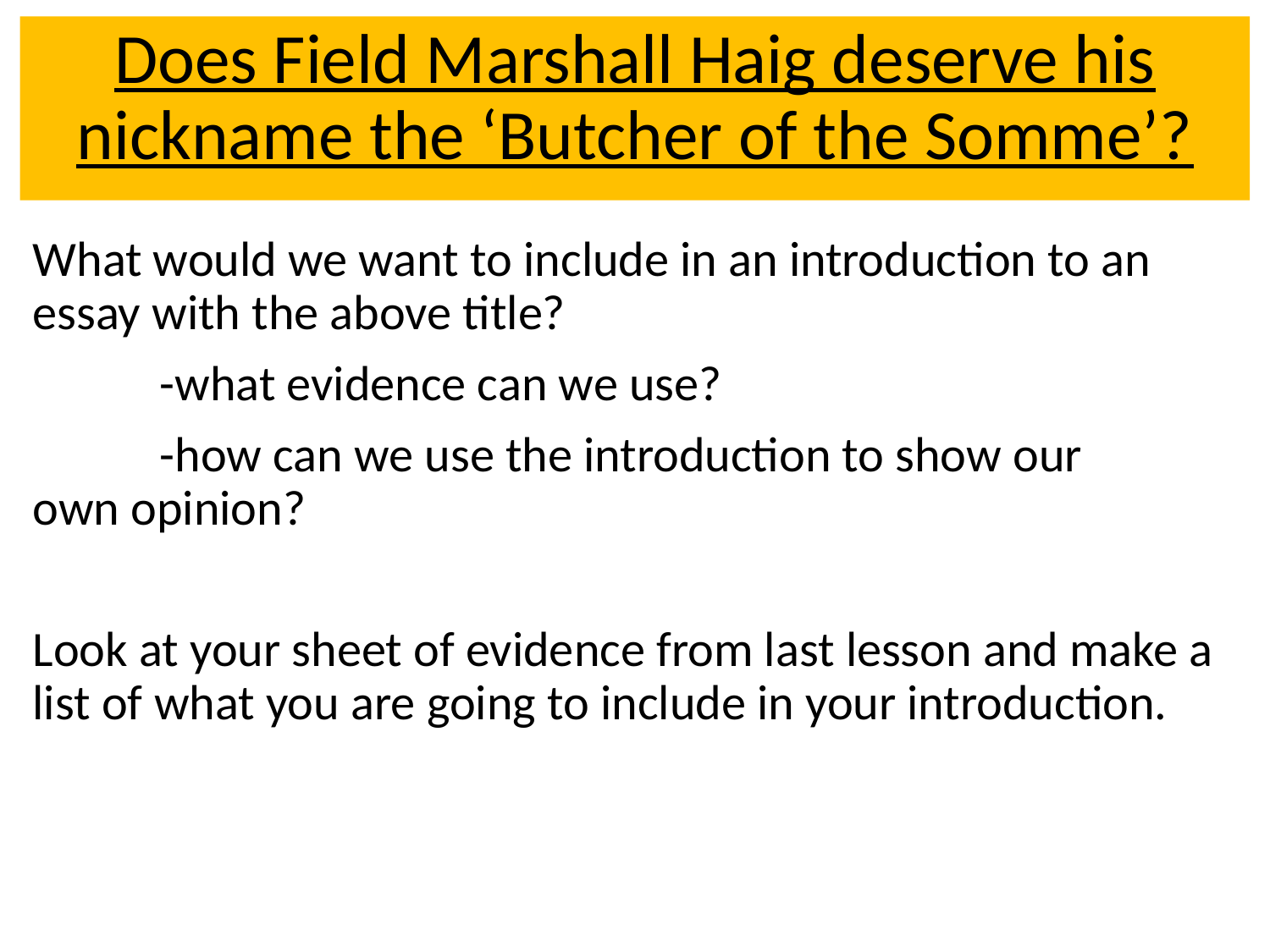

# Does Field Marshall Haig deserve his nickname the ‘Butcher of the Somme’?
What would we want to include in an introduction to an essay with the above title?
	-what evidence can we use?
	-how can we use the introduction to show our 	own opinion?

Look at your sheet of evidence from last lesson and make a list of what you are going to include in your introduction.